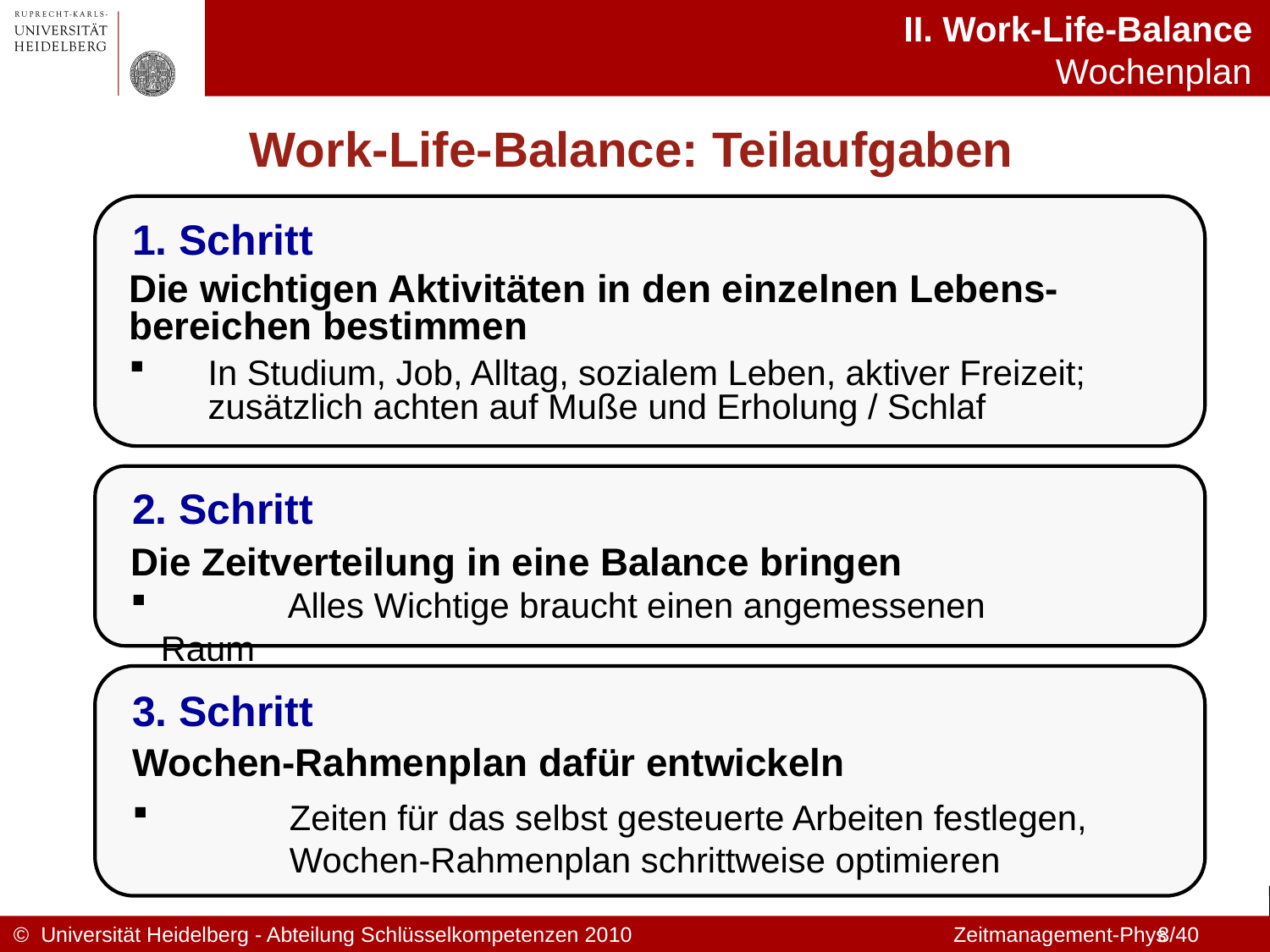

II. Work-Life-Balance
Wochenplan
Work-Life-Balance: Teilaufgaben

1. Schritt
Die wichtigen Aktivitäten in den einzelnen Lebens-bereichen bestimmen
	In Studium, Job, Alltag, sozialem Leben, aktiver Freizeit;
	zusätzlich achten auf Muße und Erholung / Schlaf

2. Schritt
Die Zeitverteilung in eine Balance bringen
	Alles Wichtige braucht einen angemessenen Raum

3. Schritt
Wochen-Rahmenplan dafür entwickeln
	Zeiten für das selbst gesteuerte Arbeiten festlegen, 	Wochen-Rahmenplan schrittweise optimieren